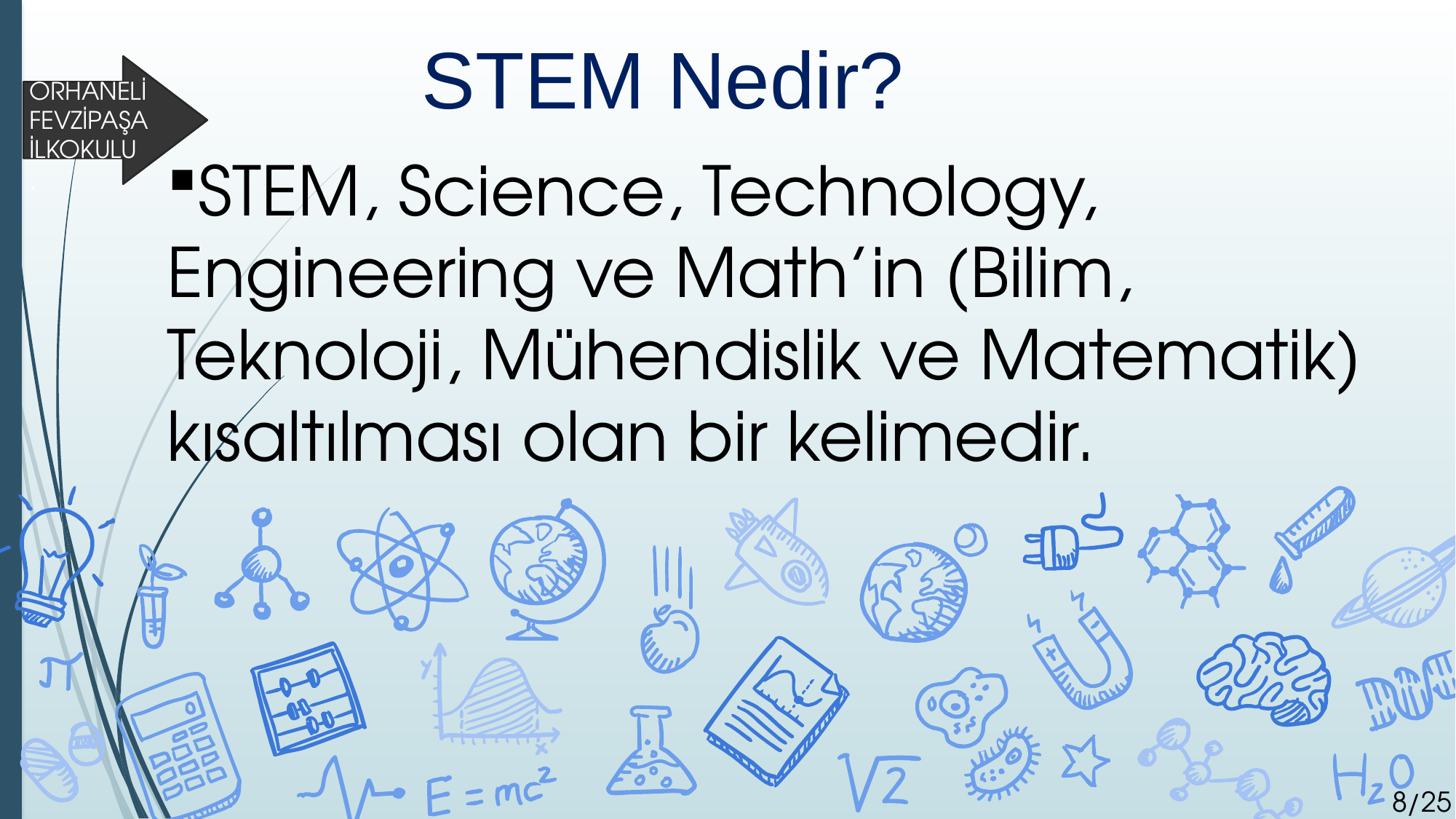

STEM Nedir?

ORHANELİ FEVZİPAŞA İLKOKULU
.
STEM, Science, Technology, Engineering ve Math’in (Bilim, Teknoloji, Mühendislik ve Matematik) kısaltılması olan bir kelimedir.
8/25